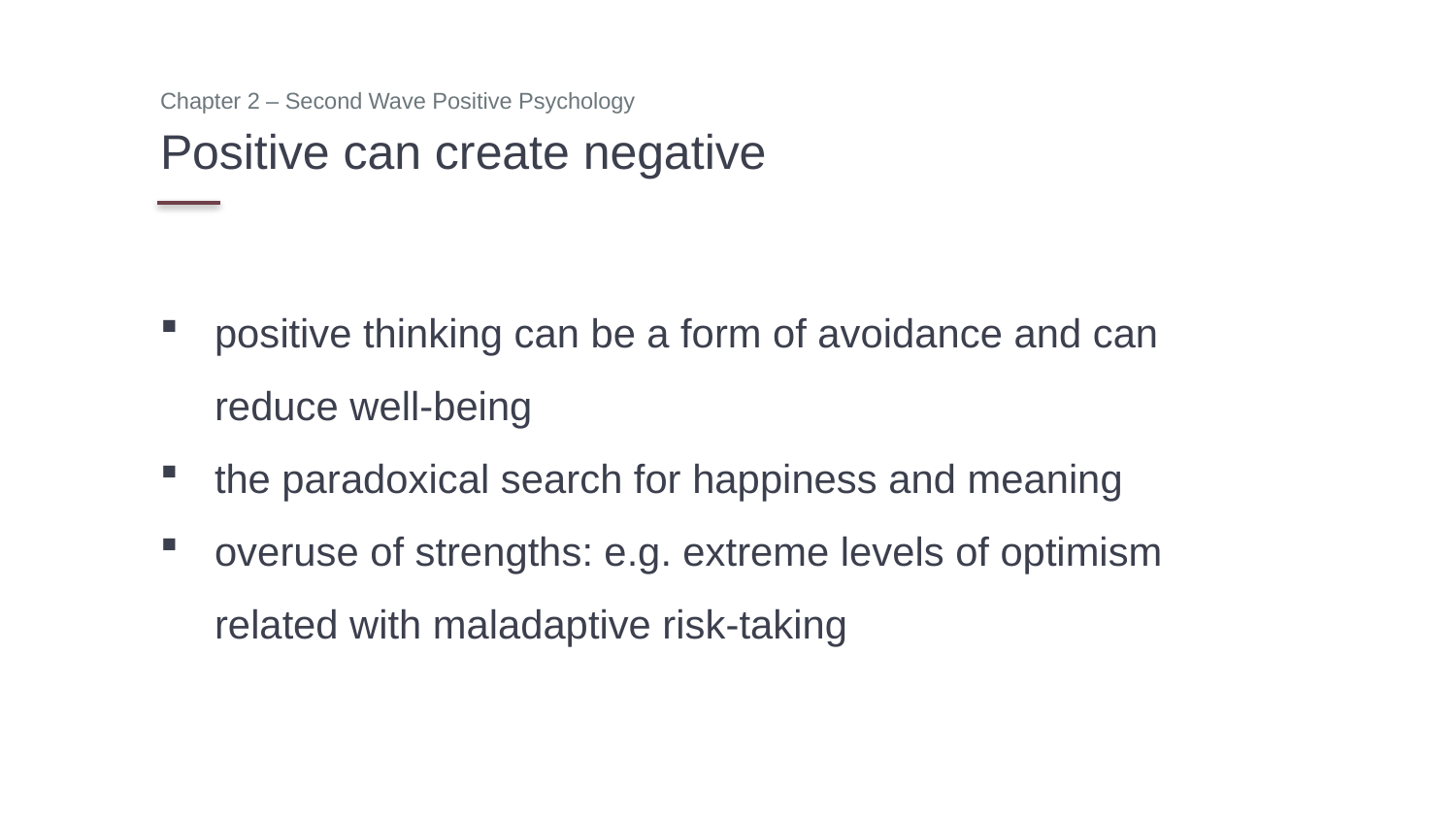

Chapter 2 – Second Wave Positive Psychology
# Positive can create negative
positive thinking can be a form of avoidance and can reduce well-being
the paradoxical search for happiness and meaning
overuse of strengths: e.g. extreme levels of optimism related with maladaptive risk-taking